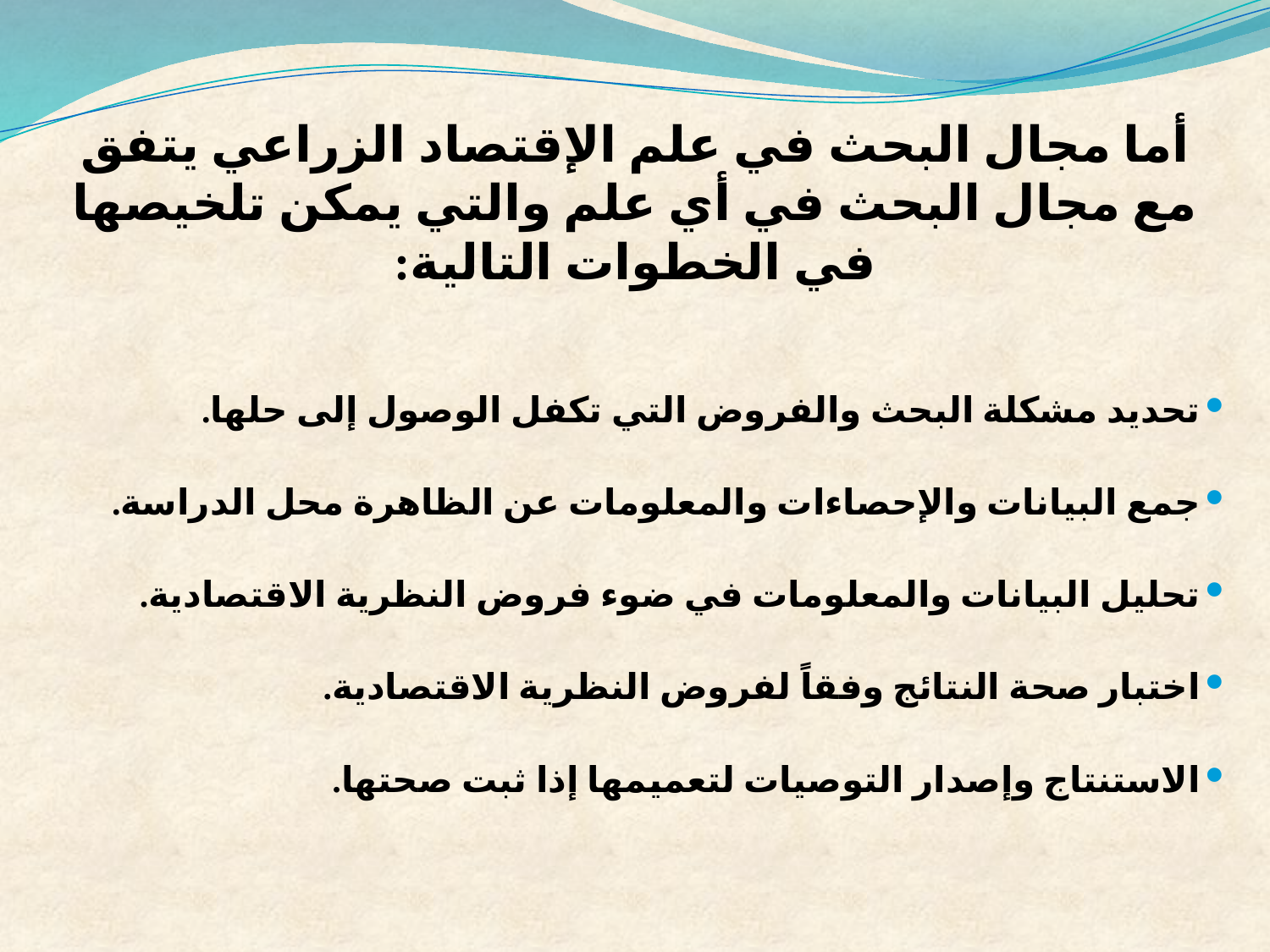

# أما مجال البحث في علم الإقتصاد الزراعي يتفق مع مجال البحث في أي علم والتي يمكن تلخيصها في الخطوات التالية:
تحديد مشكلة البحث والفروض التي تكفل الوصول إلى حلها.
جمع البيانات والإحصاءات والمعلومات عن الظاهرة محل الدراسة.
تحليل البيانات والمعلومات في ضوء فروض النظرية الاقتصادية.
اختبار صحة النتائج وفقاً لفروض النظرية الاقتصادية.
الاستنتاج وإصدار التوصيات لتعميمها إذا ثبت صحتها.